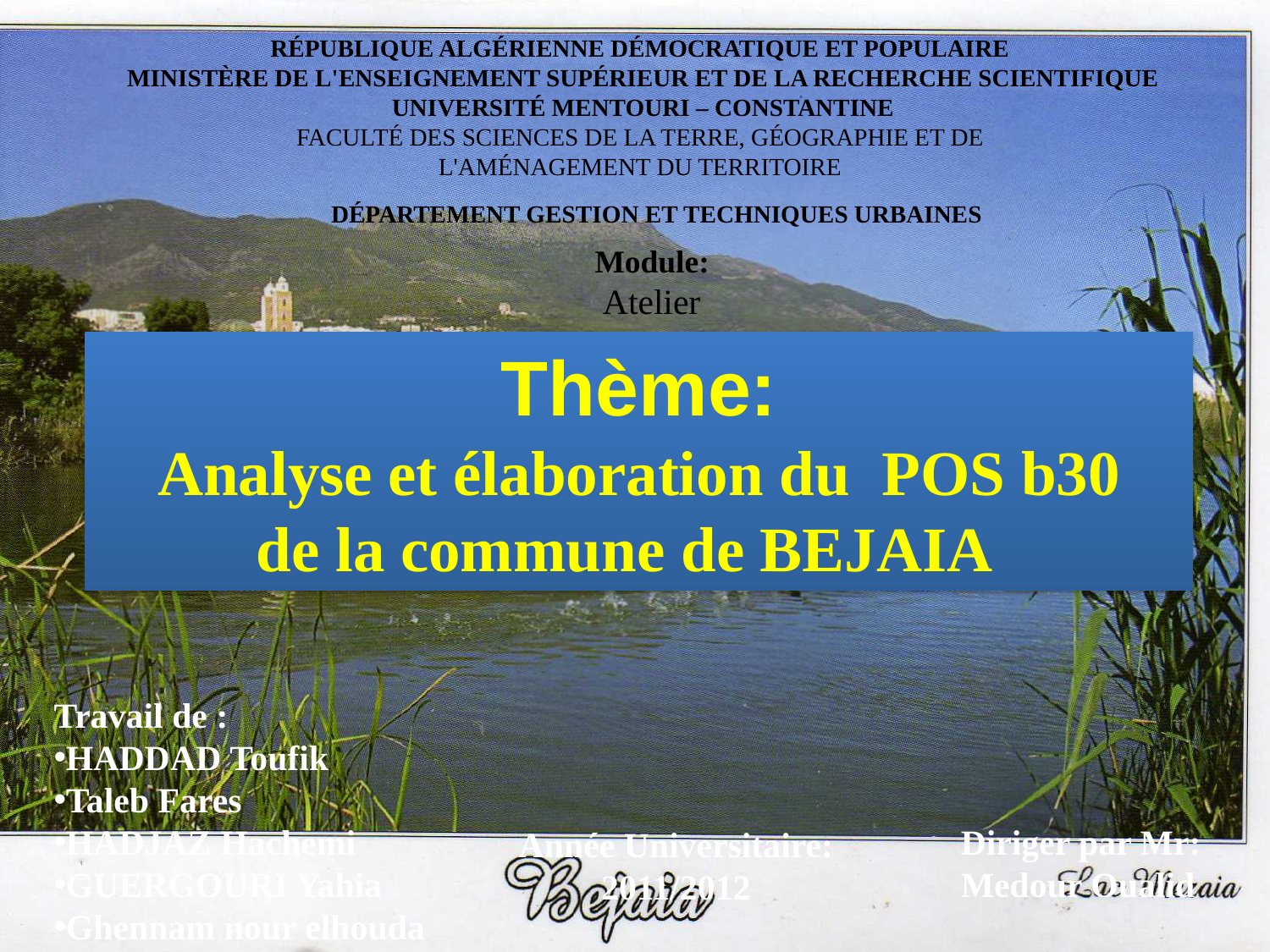

République algérienne démocratique et populaire
 Ministère de l'enseignement supérieur et de la recherche scientifique
 Université Mentouri – Constantine
 Faculté des sciences de la terre, géographie et de
l'aménagement du territoire
Département gestion et techniques urbaines
Module:
Atelier
Thème:
Analyse et élaboration du  POS b30
de la commune de BEJAIA
Travail de :
HADDAD Toufik
Taleb Fares
HADJAZ Hachemi
GUERGOURI Yahia
Ghennam nour elhouda
Diriger par Mr:
Medour Oualid
Année Universitaire:
2011/2012